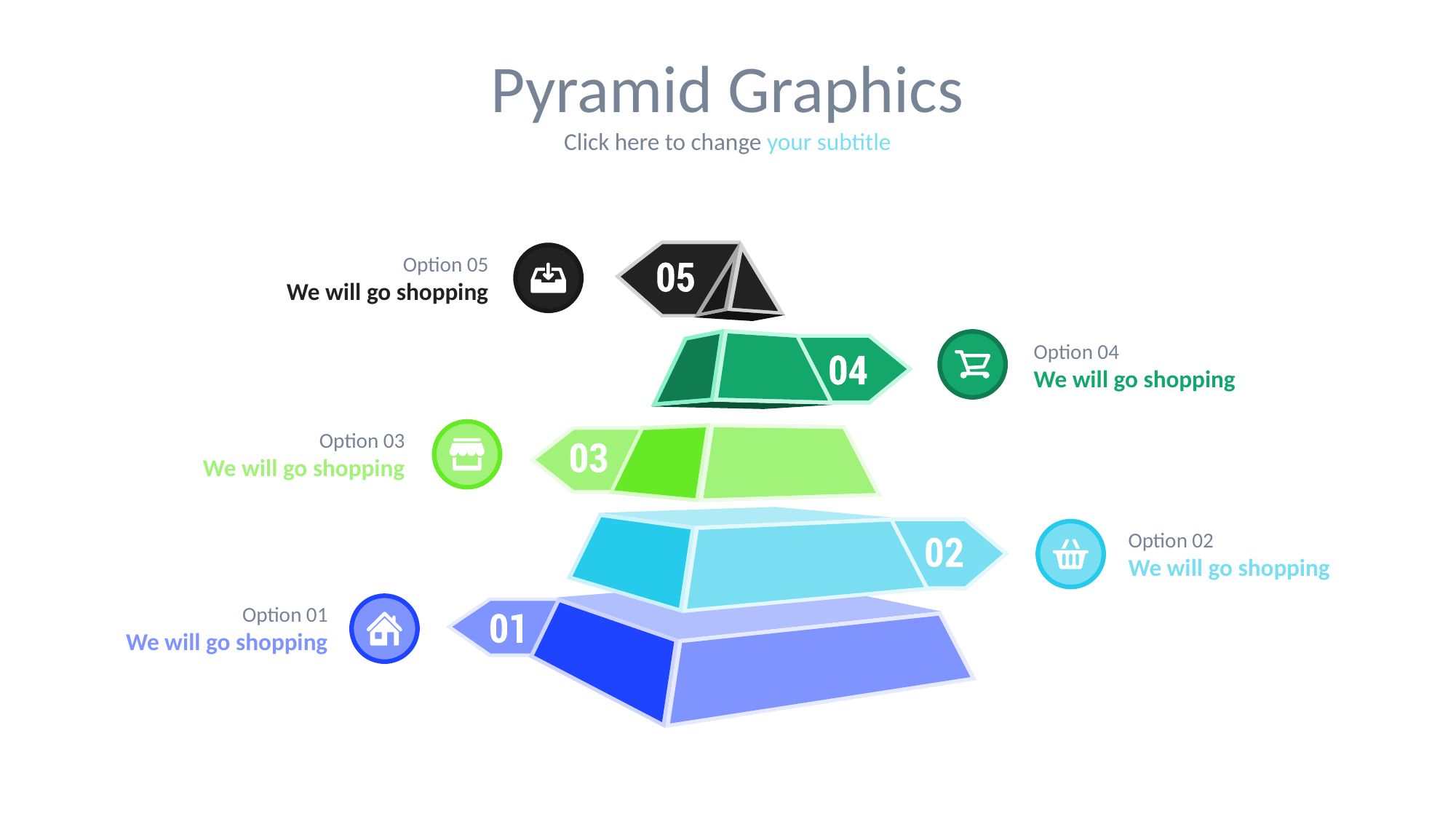

Pyramid Graphics
Click here to change your subtitle

Option 05
We will go shopping

Option 04
We will go shopping

Option 03
We will go shopping

Option 02
We will go shopping

Option 01
We will go shopping